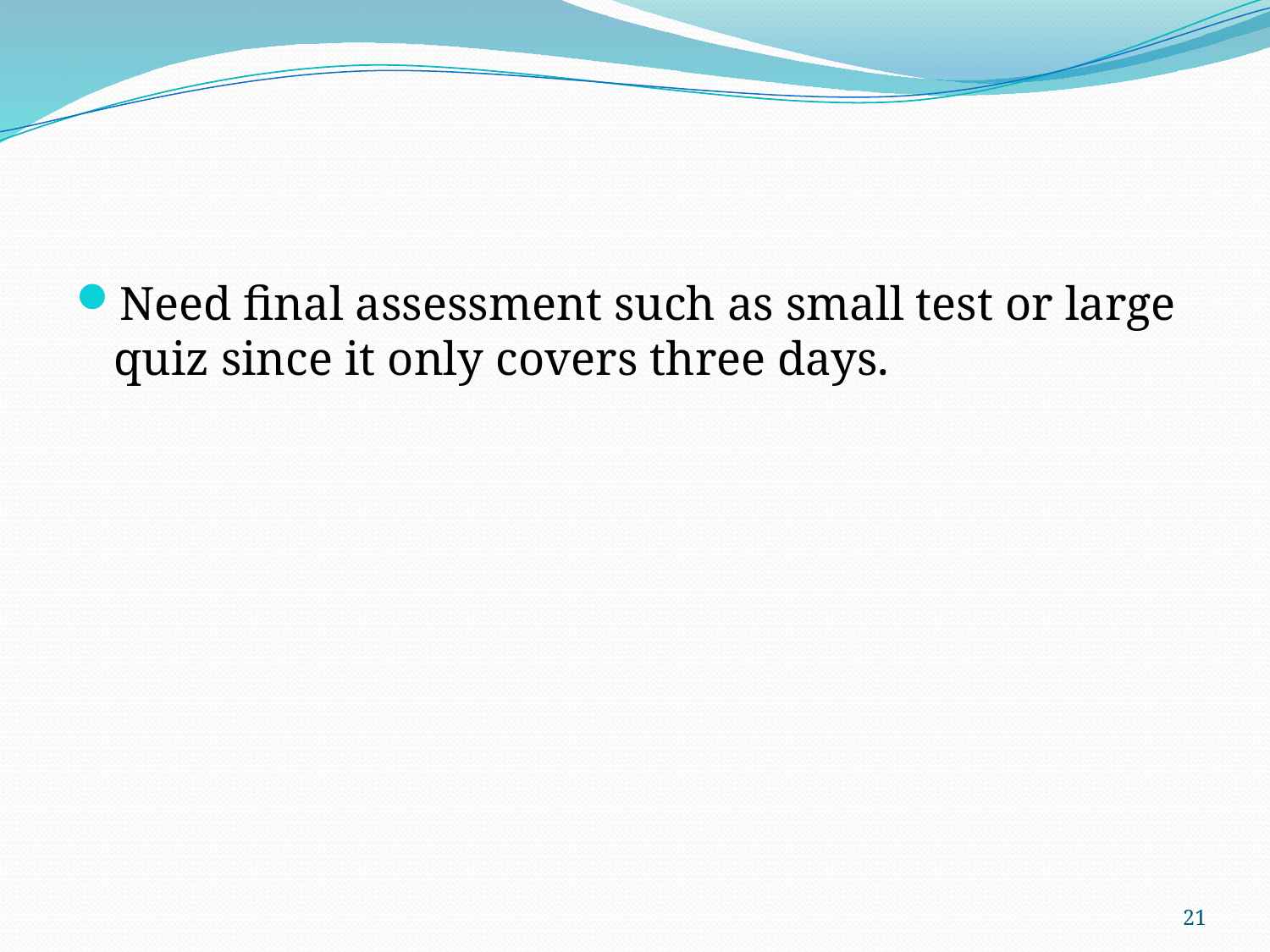

#
Need final assessment such as small test or large quiz since it only covers three days.
21